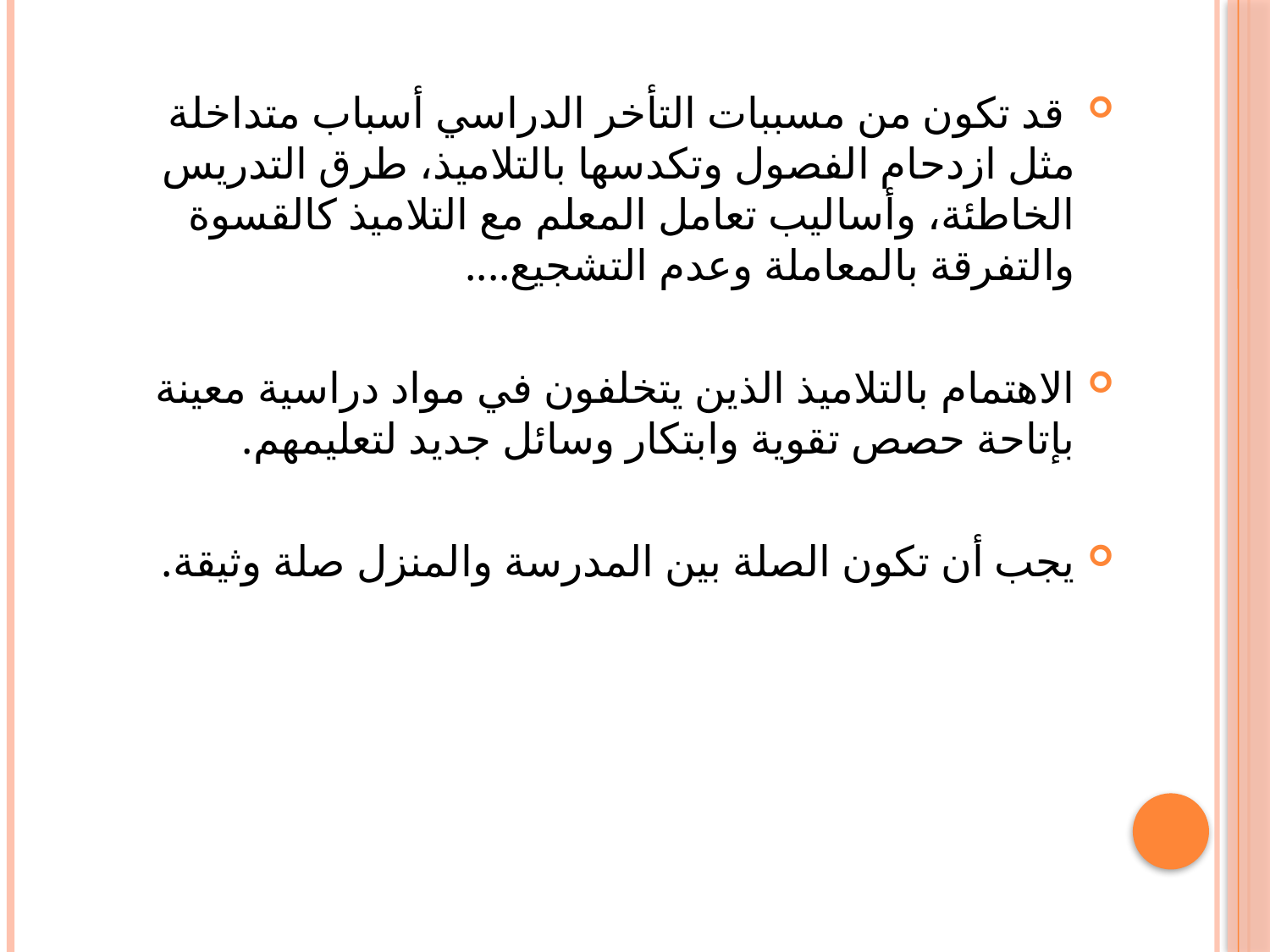

قد تكون من مسببات التأخر الدراسي أسباب متداخلة مثل ازدحام الفصول وتكدسها بالتلاميذ، طرق التدريس الخاطئة، وأساليب تعامل المعلم مع التلاميذ كالقسوة والتفرقة بالمعاملة وعدم التشجيع....

الاهتمام بالتلاميذ الذين يتخلفون في مواد دراسية معينة بإتاحة حصص تقوية وابتكار وسائل جديد لتعليمهم.

يجب أن تكون الصلة بين المدرسة والمنزل صلة وثيقة.